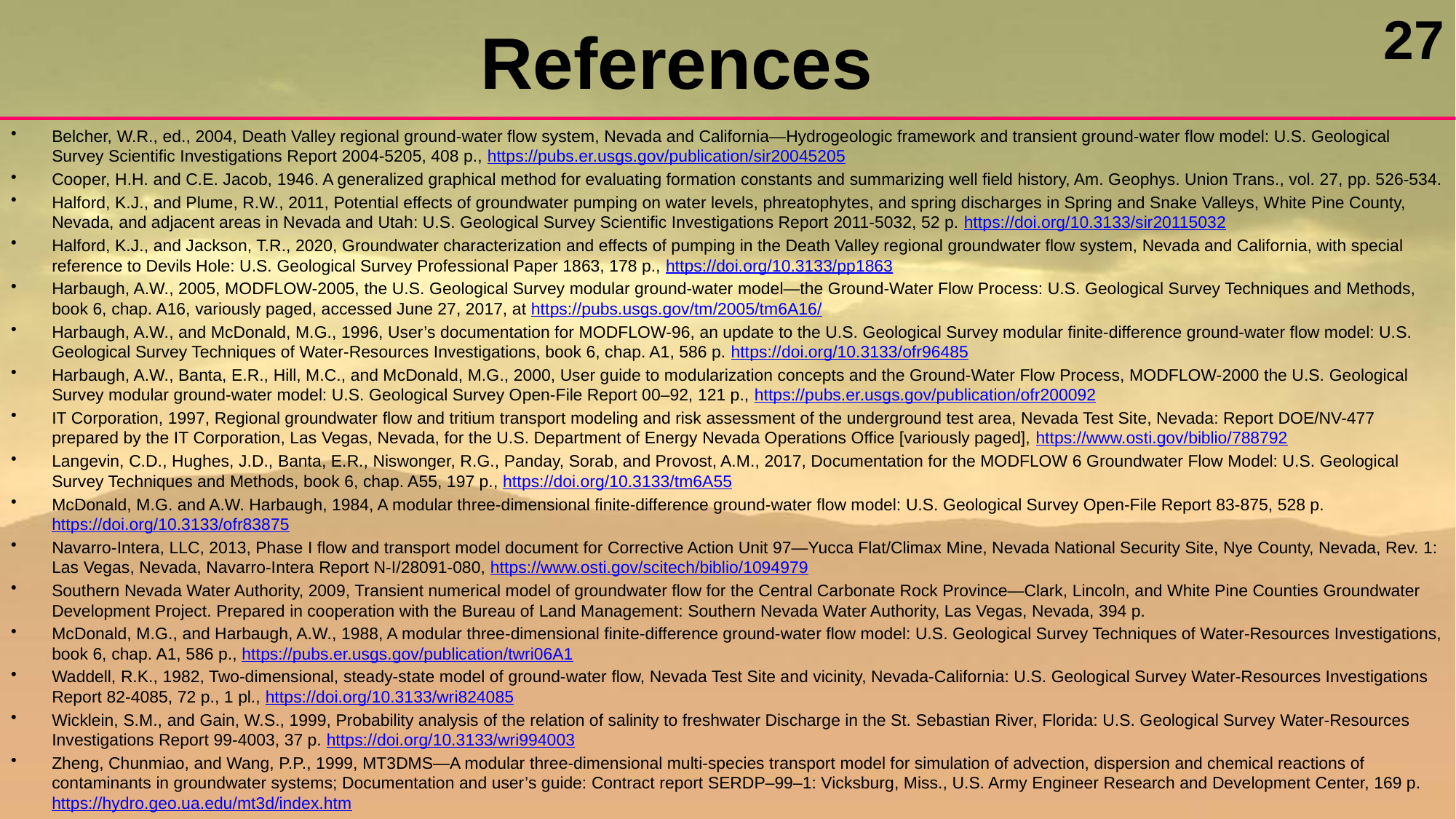

# References
Belcher, W.R., ed., 2004, Death Valley regional ground-water flow system, Nevada and California—Hydrogeologic framework and transient ground-water flow model: U.S. Geological Survey Scientific Investigations Report 2004-5205, 408 p., https://pubs.er.usgs.gov/publication/sir20045205
Cooper, H.H. and C.E. Jacob, 1946. A generalized graphical method for evaluating formation constants and summarizing well field history, Am. Geophys. Union Trans., vol. 27, pp. 526-534.
Halford, K.J., and Plume, R.W., 2011, Potential effects of groundwater pumping on water levels, phreatophytes, and spring discharges in Spring and Snake Valleys, White Pine County, Nevada, and adjacent areas in Nevada and Utah: U.S. Geological Survey Scientific Investigations Report 2011-5032, 52 p. https://doi.org/10.3133/sir20115032
Halford, K.J., and Jackson, T.R., 2020, Groundwater characterization and effects of pumping in the Death Valley regional groundwater flow system, Nevada and California, with special reference to Devils Hole: U.S. Geological Survey Professional Paper 1863, 178 p., https://doi.org/10.3133/pp1863
Harbaugh, A.W., 2005, MODFLOW-2005, the U.S. Geological Survey modular ground-water model—the Ground-Water Flow Process: U.S. Geological Survey Techniques and Methods, book 6, chap. A16, variously paged, accessed June 27, 2017, at https://pubs.usgs.gov/tm/2005/tm6A16/
Harbaugh, A.W., and McDonald, M.G., 1996, User’s documentation for MODFLOW-96, an update to the U.S. Geological Survey modular finite-difference ground-water flow model: U.S. Geological Survey Techniques of Water-Resources Investigations, book 6, chap. A1, 586 p. https://doi.org/10.3133/ofr96485
Harbaugh, A.W., Banta, E.R., Hill, M.C., and McDonald, M.G., 2000, User guide to modularization concepts and the Ground-Water Flow Process, MODFLOW-2000 the U.S. Geological Survey modular ground-water model: U.S. Geological Survey Open-File Report 00–92, 121 p., https://pubs.er.usgs.gov/publication/ofr200092
IT Corporation, 1997, Regional groundwater flow and tritium transport modeling and risk assessment of the underground test area, Nevada Test Site, Nevada: Report DOE/NV-477 prepared by the IT Corporation, Las Vegas, Nevada, for the U.S. Department of Energy Nevada Operations Office [variously paged], https://www.osti.gov/biblio/788792
Langevin, C.D., Hughes, J.D., Banta, E.R., Niswonger, R.G., Panday, Sorab, and Provost, A.M., 2017, Documentation for the MODFLOW 6 Groundwater Flow Model: U.S. Geological Survey Techniques and Methods, book 6, chap. A55, 197 p., https://doi.org/10.3133/tm6A55
McDonald, M.G. and A.W. Harbaugh, 1984, A modular three-dimensional finite-difference ground-water flow model: U.S. Geological Survey Open-File Report 83-875, 528 p. https://doi.org/10.3133/ofr83875
Navarro-Intera, LLC, 2013, Phase I flow and transport model document for Corrective Action Unit 97—Yucca Flat/Climax Mine, Nevada National Security Site, Nye County, Nevada, Rev. 1: Las Vegas, Nevada, Navarro-Intera Report N-I/28091-080, https://www.osti.gov/scitech/biblio/1094979
Southern Nevada Water Authority, 2009, Transient numerical model of groundwater flow for the Central Carbonate Rock Province—Clark, Lincoln, and White Pine Counties Groundwater Development Project. Prepared in cooperation with the Bureau of Land Management: Southern Nevada Water Authority, Las Vegas, Nevada, 394 p.
McDonald, M.G., and Harbaugh, A.W., 1988, A modular three-dimensional finite-difference ground-water flow model: U.S. Geological Survey Techniques of Water-Resources Investigations, book 6, chap. A1, 586 p., https://pubs.er.usgs.gov/publication/twri06A1
Waddell, R.K., 1982, Two-dimensional, steady-state model of ground-water flow, Nevada Test Site and vicinity, Nevada-California: U.S. Geological Survey Water-Resources Investigations Report 82-4085, 72 p., 1 pl., https://doi.org/10.3133/wri824085
Wicklein, S.M., and Gain, W.S., 1999, Probability analysis of the relation of salinity to freshwater Discharge in the St. Sebastian River, Florida: U.S. Geological Survey Water-Resources Investigations Report 99-4003, 37 p. https://doi.org/10.3133/wri994003
Zheng, Chunmiao, and Wang, P.P., 1999, MT3DMS—A modular three-dimensional multi-species transport model for simulation of advection, dispersion and chemical reactions of contaminants in groundwater systems; Documentation and user’s guide: Contract report SERDP–99–1: Vicksburg, Miss., U.S. Army Engineer Research and Development Center, 169 p. https://hydro.geo.ua.edu/mt3d/index.htm